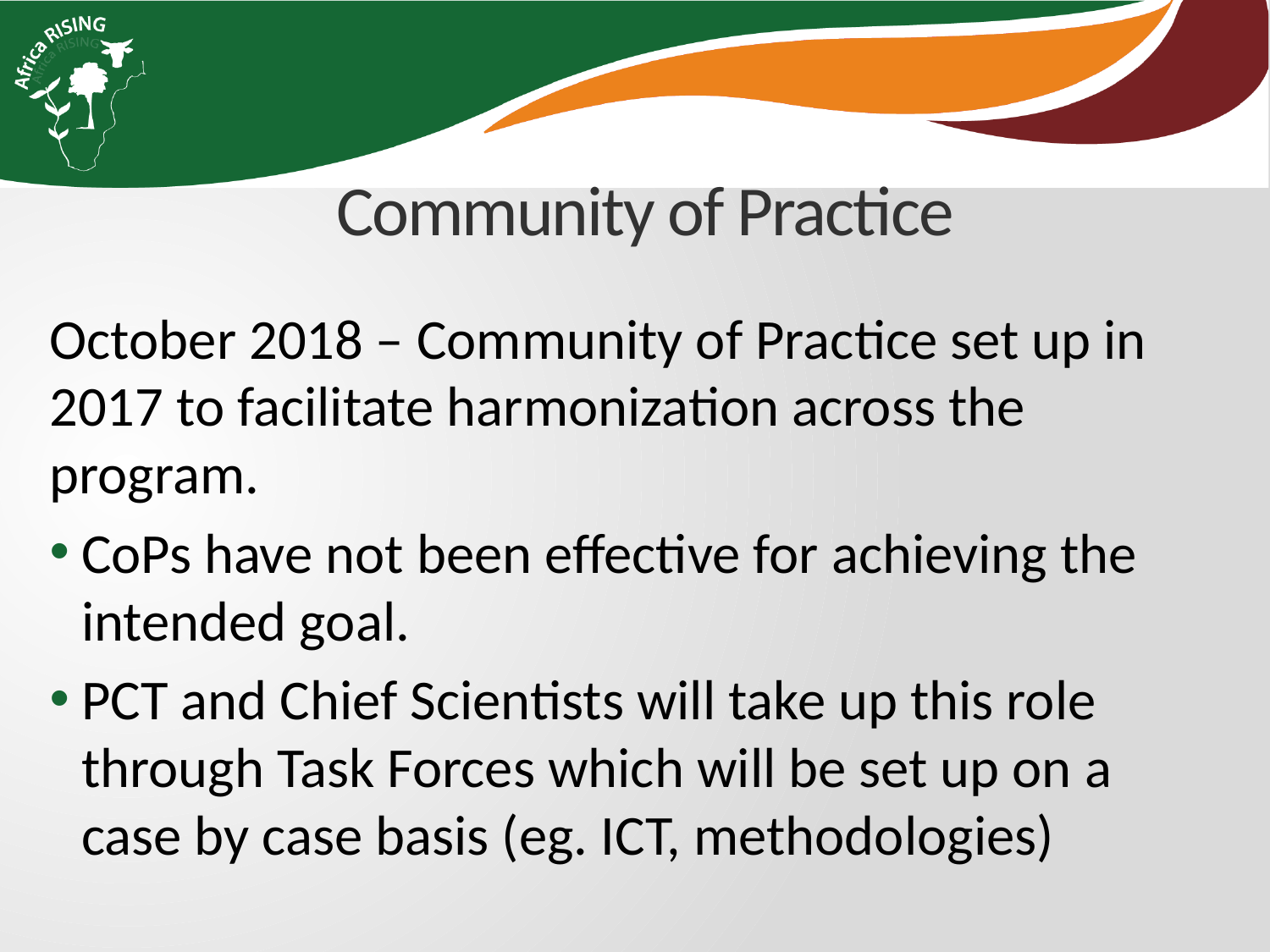

# Community of Practice
October 2018 – Community of Practice set up in 2017 to facilitate harmonization across the program.
CoPs have not been effective for achieving the intended goal.
PCT and Chief Scientists will take up this role through Task Forces which will be set up on a case by case basis (eg. ICT, methodologies)